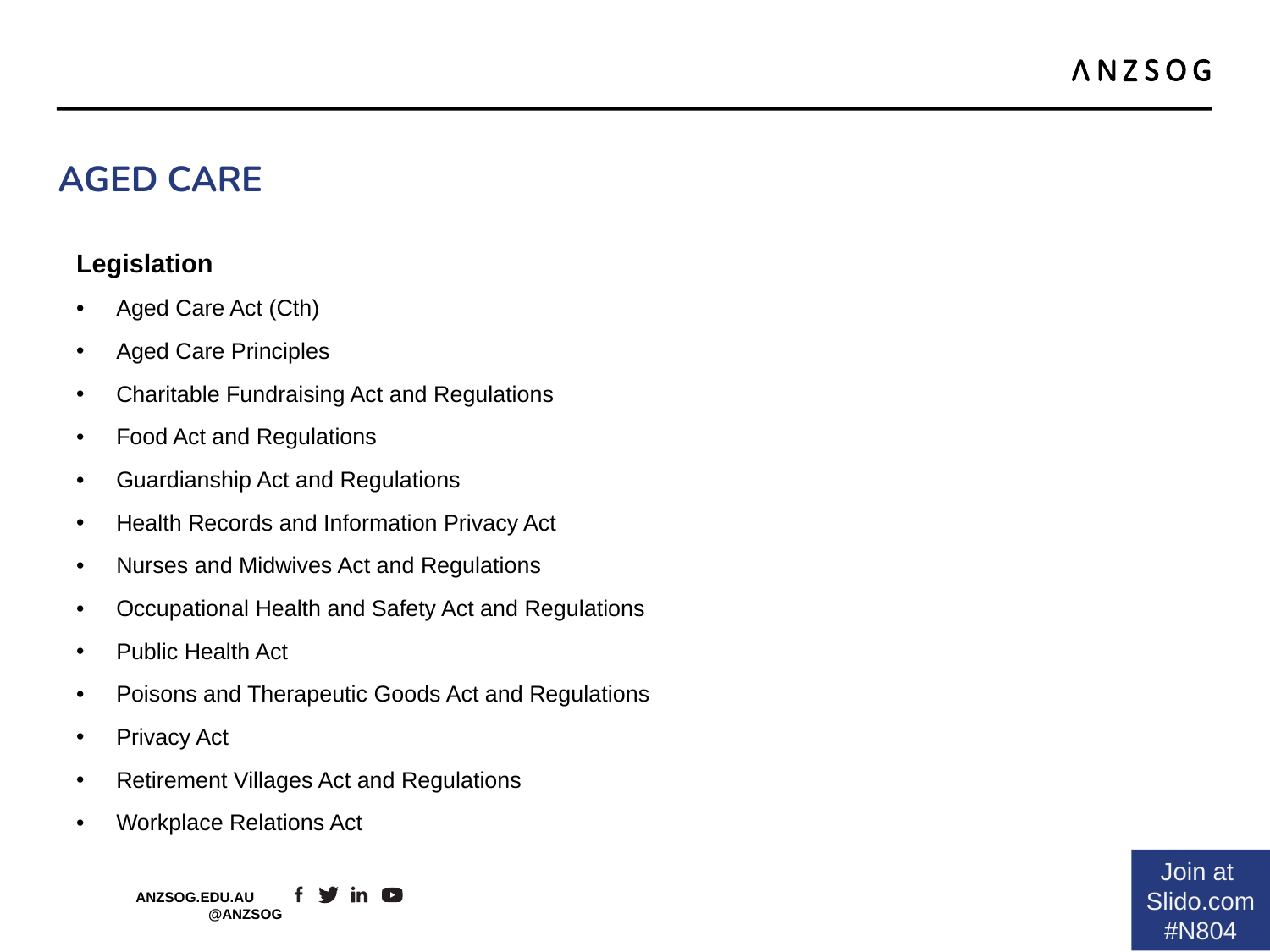

# Aged care
Legislation
Aged Care Act (Cth)
Aged Care Principles
Charitable Fundraising Act and Regulations
Food Act and Regulations
Guardianship Act and Regulations
Health Records and Information Privacy Act
Nurses and Midwives Act and Regulations
Occupational Health and Safety Act and Regulations
Public Health Act
Poisons and Therapeutic Goods Act and Regulations
Privacy Act
Retirement Villages Act and Regulations
Workplace Relations Act

Join at
Slido.com
#N804